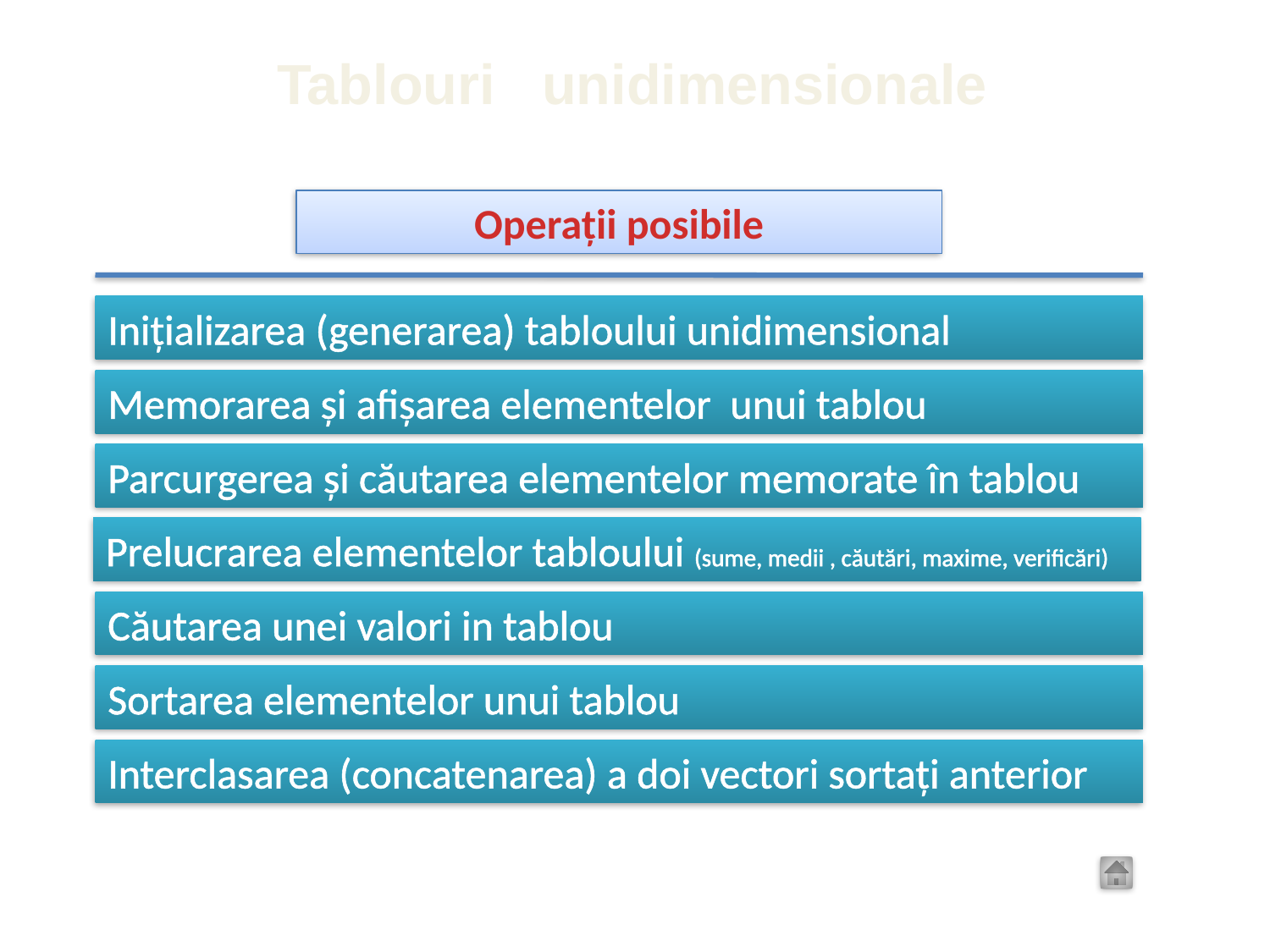

Tablouri   unidimensionale
Operații posibile
Inițializarea (generarea) tabloului unidimensional
Memorarea și afișarea elementelor  unui tablou
Parcurgerea și căutarea elementelor memorate în tablou
Prelucrarea elementelor tabloului (sume, medii , căutări, maxime, verificări)
Căutarea unei valori in tablou
Sortarea elementelor unui tablou
Interclasarea (concatenarea) a doi vectori sortați anterior